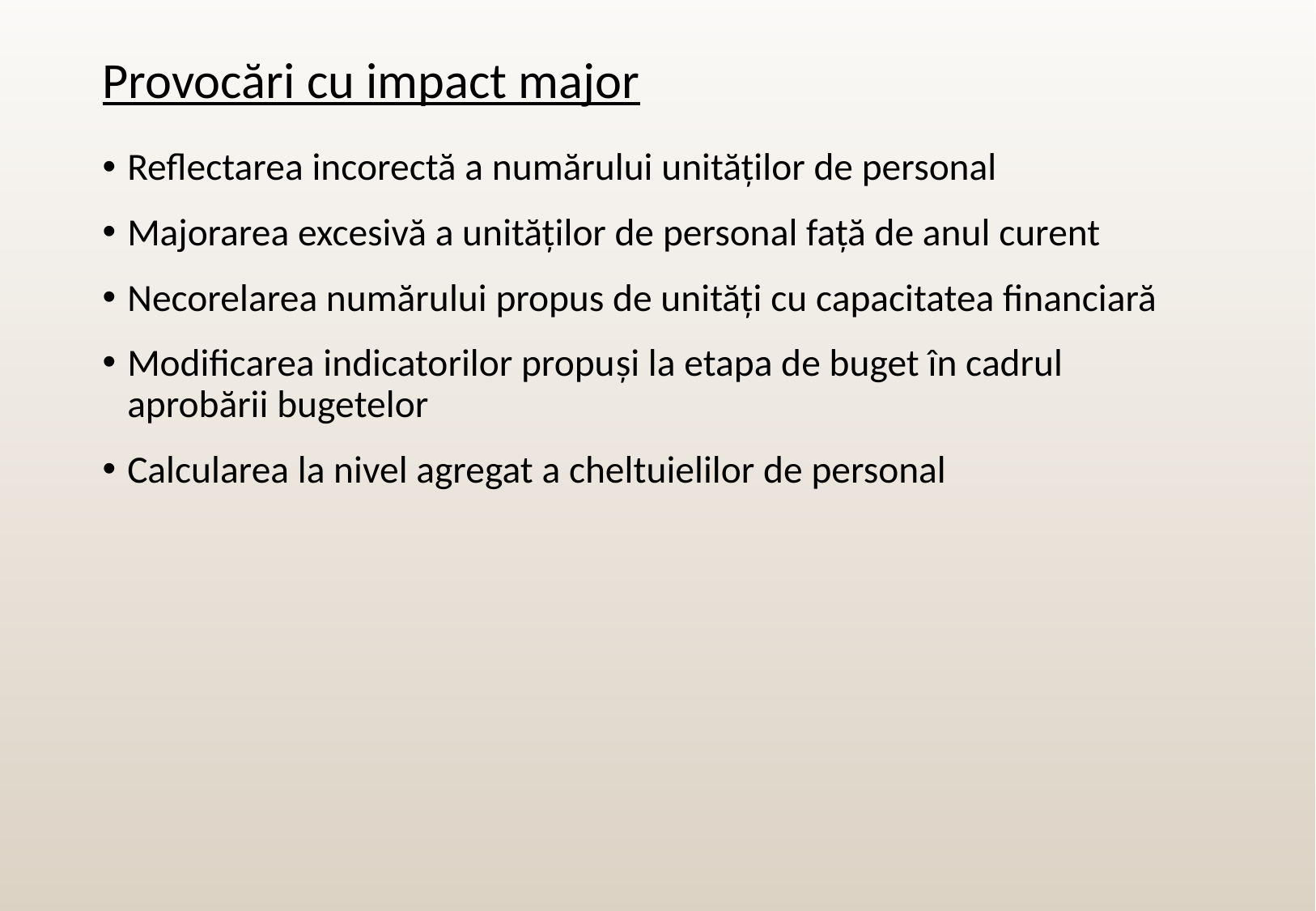

# Provocări cu impact major
Reflectarea incorectă a numărului unităților de personal
Majorarea excesivă a unităților de personal față de anul curent
Necorelarea numărului propus de unități cu capacitatea financiară
Modificarea indicatorilor propuși la etapa de buget în cadrul aprobării bugetelor
Calcularea la nivel agregat a cheltuielilor de personal